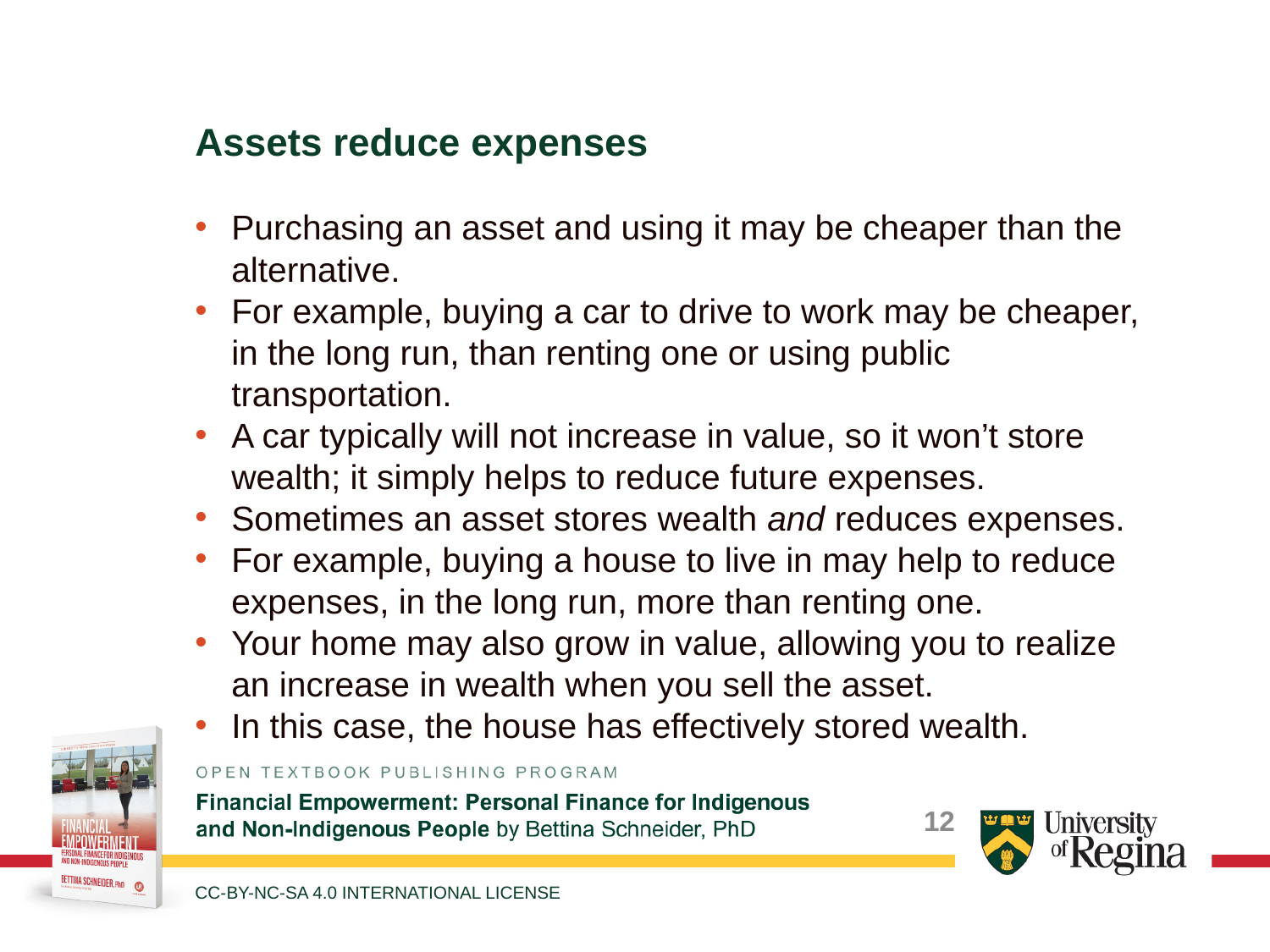

Assets reduce expenses
Purchasing an asset and using it may be cheaper than the alternative.
For example, buying a car to drive to work may be cheaper, in the long run, than renting one or using public transportation.
A car typically will not increase in value, so it won’t store wealth; it simply helps to reduce future expenses.
Sometimes an asset stores wealth and reduces expenses.
For example, buying a house to live in may help to reduce expenses, in the long run, more than renting one.
Your home may also grow in value, allowing you to realize an increase in wealth when you sell the asset.
In this case, the house has effectively stored wealth.

CC-BY-NC-SA 4.0 INTERNATIONAL LICENSE